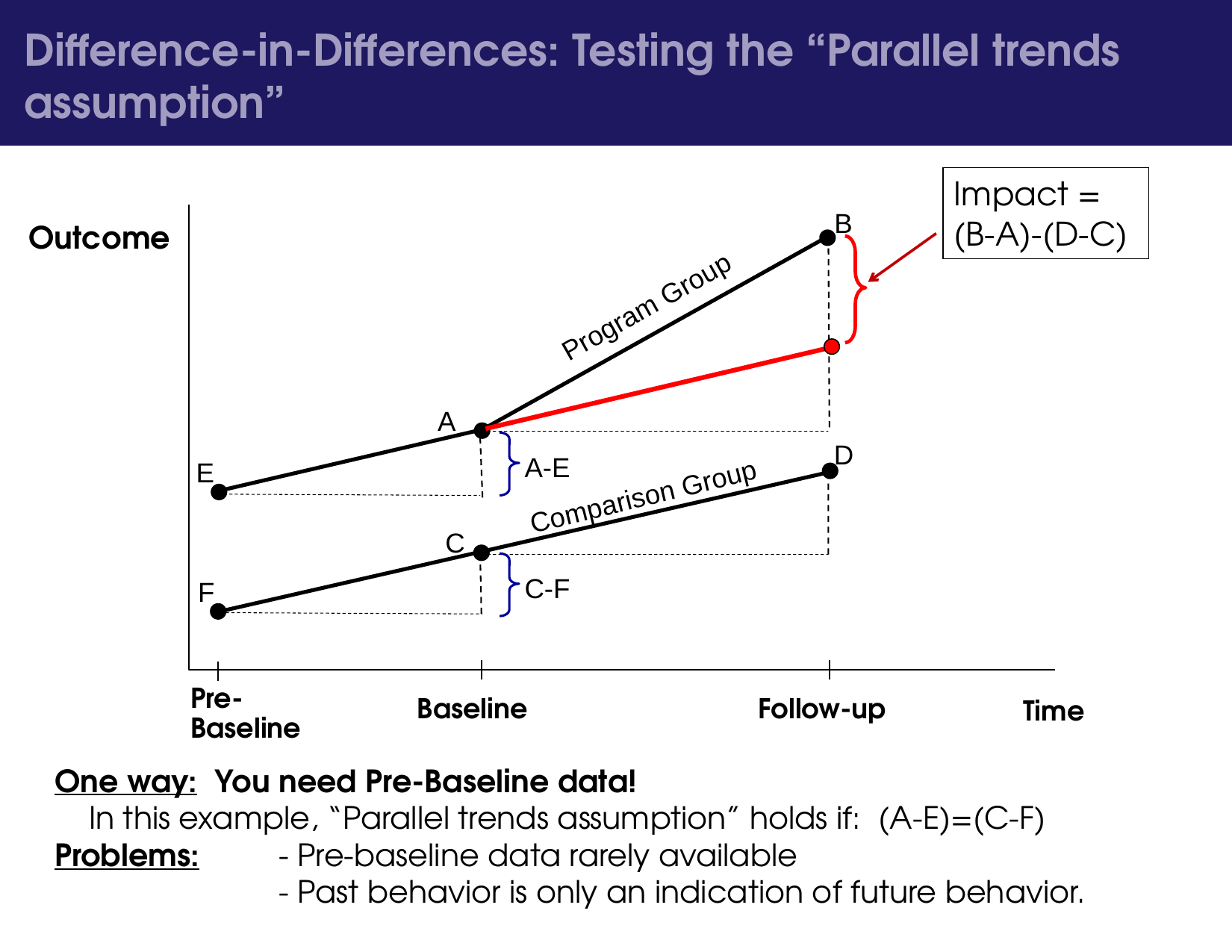

Difference-in-Differences: Testing the “Parallel trends assumption”
Impact =
(B-A)-(D-C)

B
Outcome

Program Group

A

D

A-E
E

Comparison Group

C

C-F
F

Pre-Baseline
Follow-up
Time
Baseline
One way:  You need Pre-Baseline data!
    In this example, “Parallel trends assumption” holds if:  (A-E)=(C-F)
Problems: 	- Pre-baseline data rarely available
		- Past behavior is only an indication of future behavior.